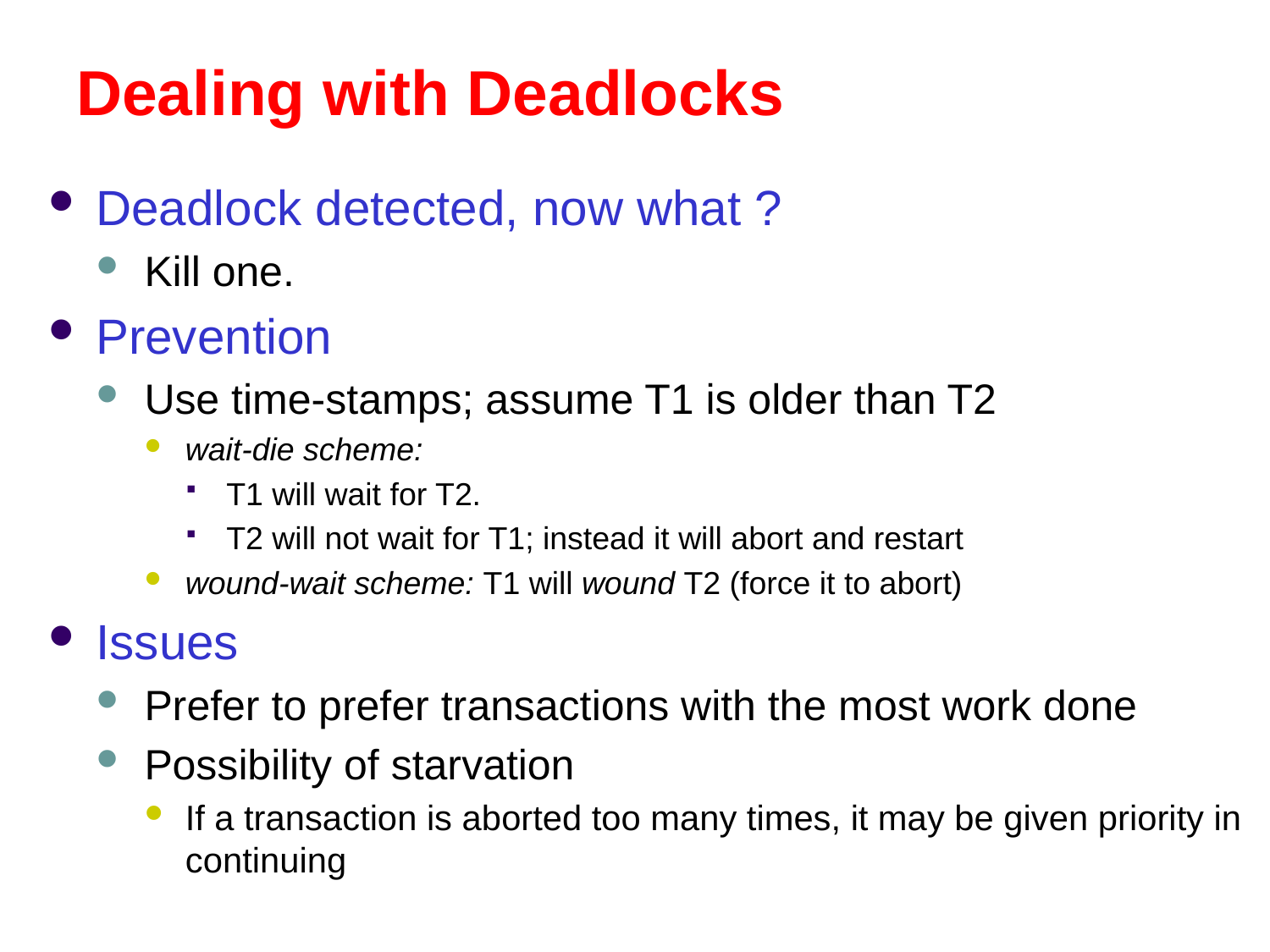

# Dealing with Deadlocks
Deadlock detected, now what ?
Kill one.
Prevention
Use time-stamps; assume T1 is older than T2
wait-die scheme:
T1 will wait for T2.
T2 will not wait for T1; instead it will abort and restart
wound-wait scheme: T1 will wound T2 (force it to abort)
Issues
Prefer to prefer transactions with the most work done
Possibility of starvation
If a transaction is aborted too many times, it may be given priority in continuing